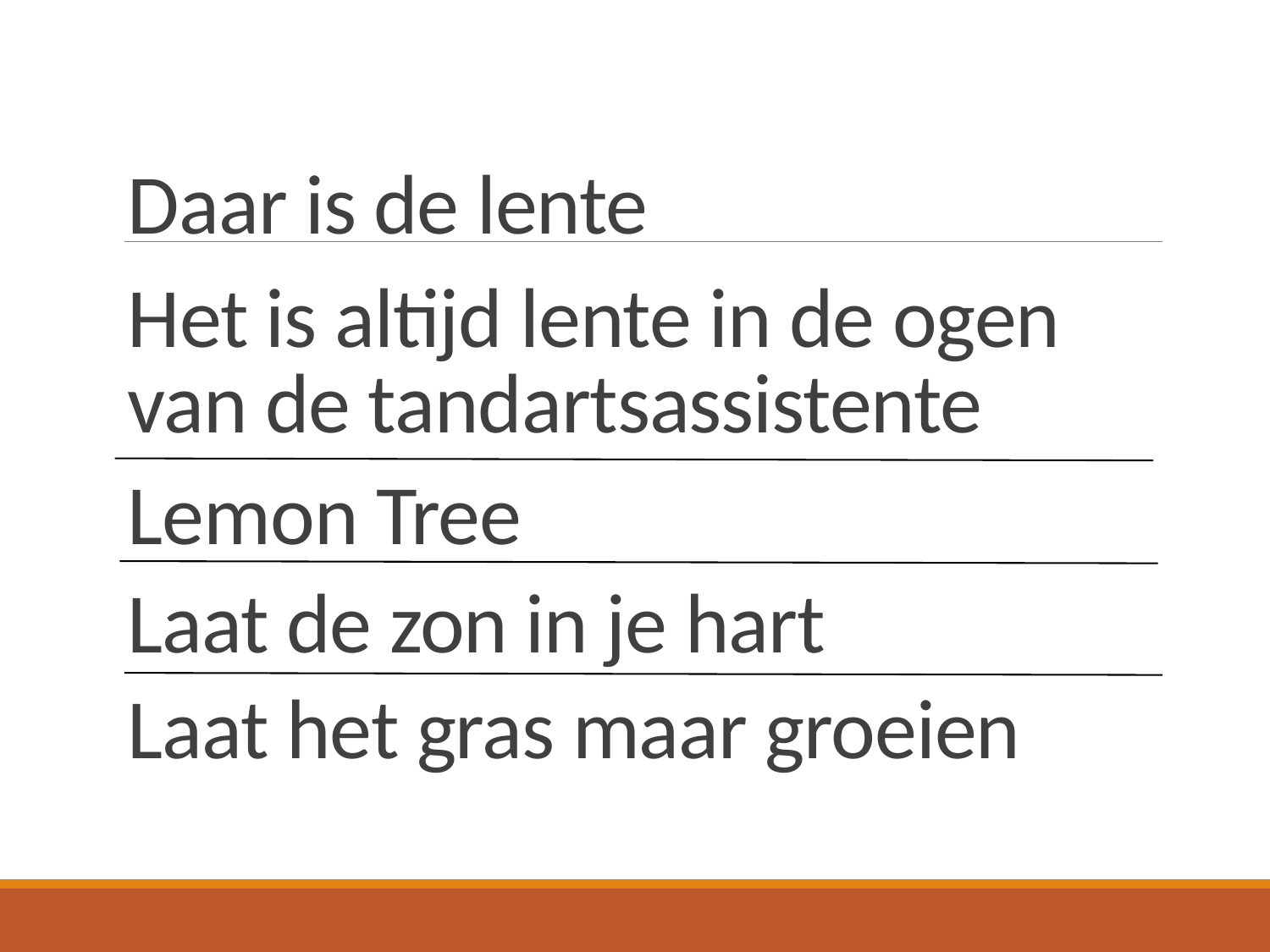

# Daar is de lente
Het is altijd lente in de ogen van de tandartsassistente
Lemon Tree
Laat de zon in je hart
Laat het gras maar groeien